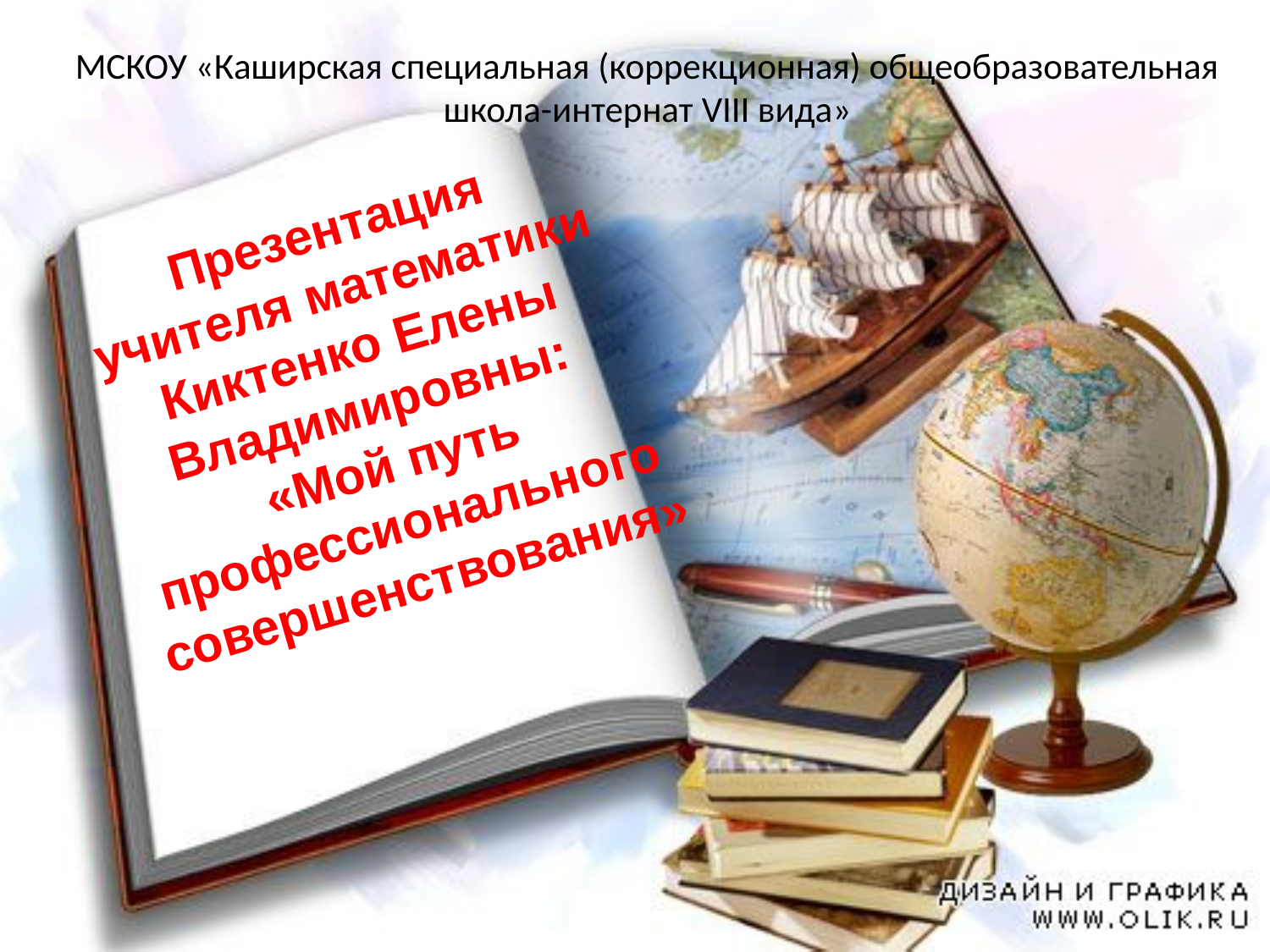

МСКОУ «Каширская специальная (коррекционная) общеобразовательная школа-интернат VIII вида»

# Презентация учителя математики Киктенко Елены Владимировны: «Мой путь профессионального совершенствования»